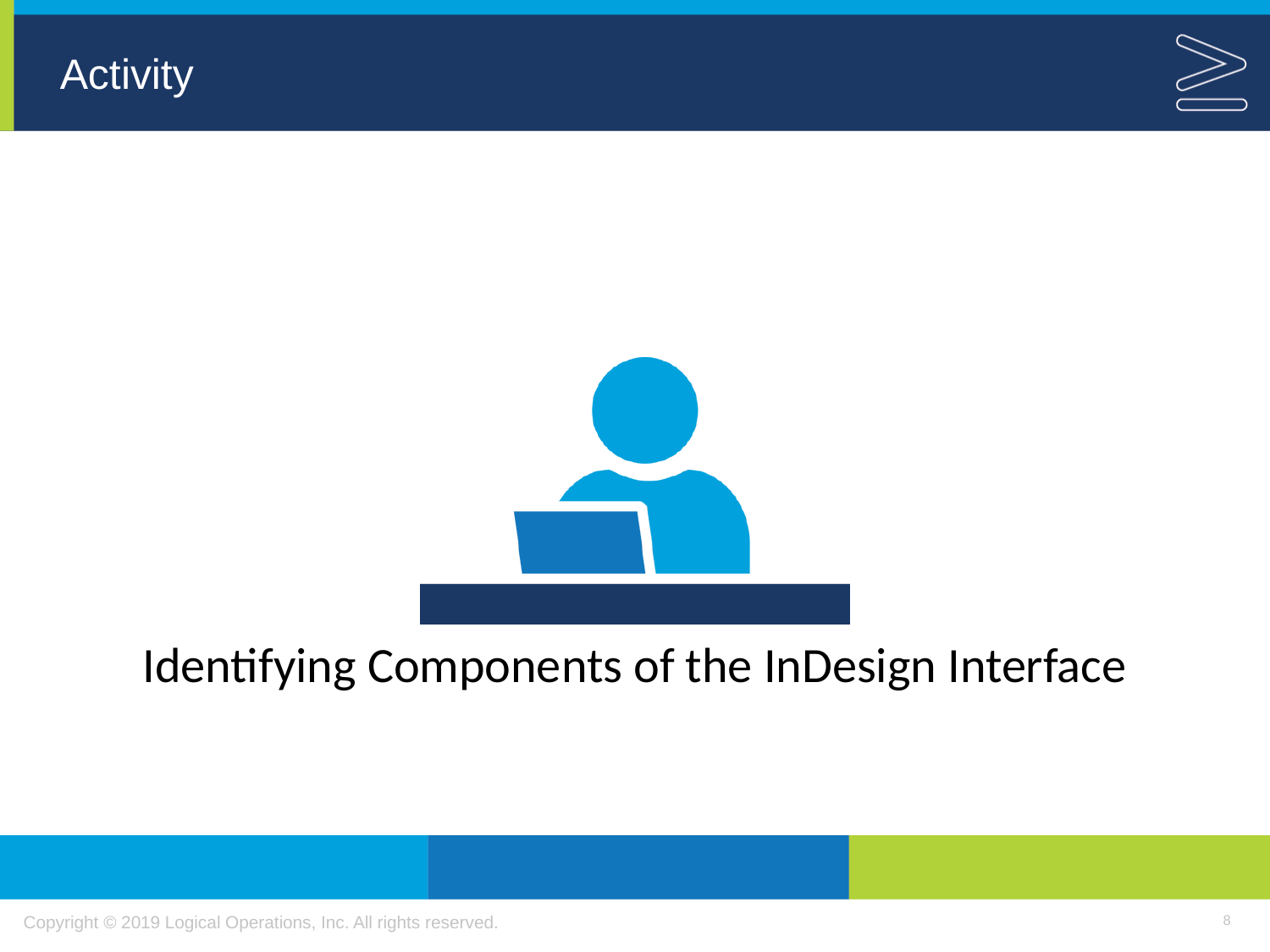

Identifying Components of the InDesign Interface
8